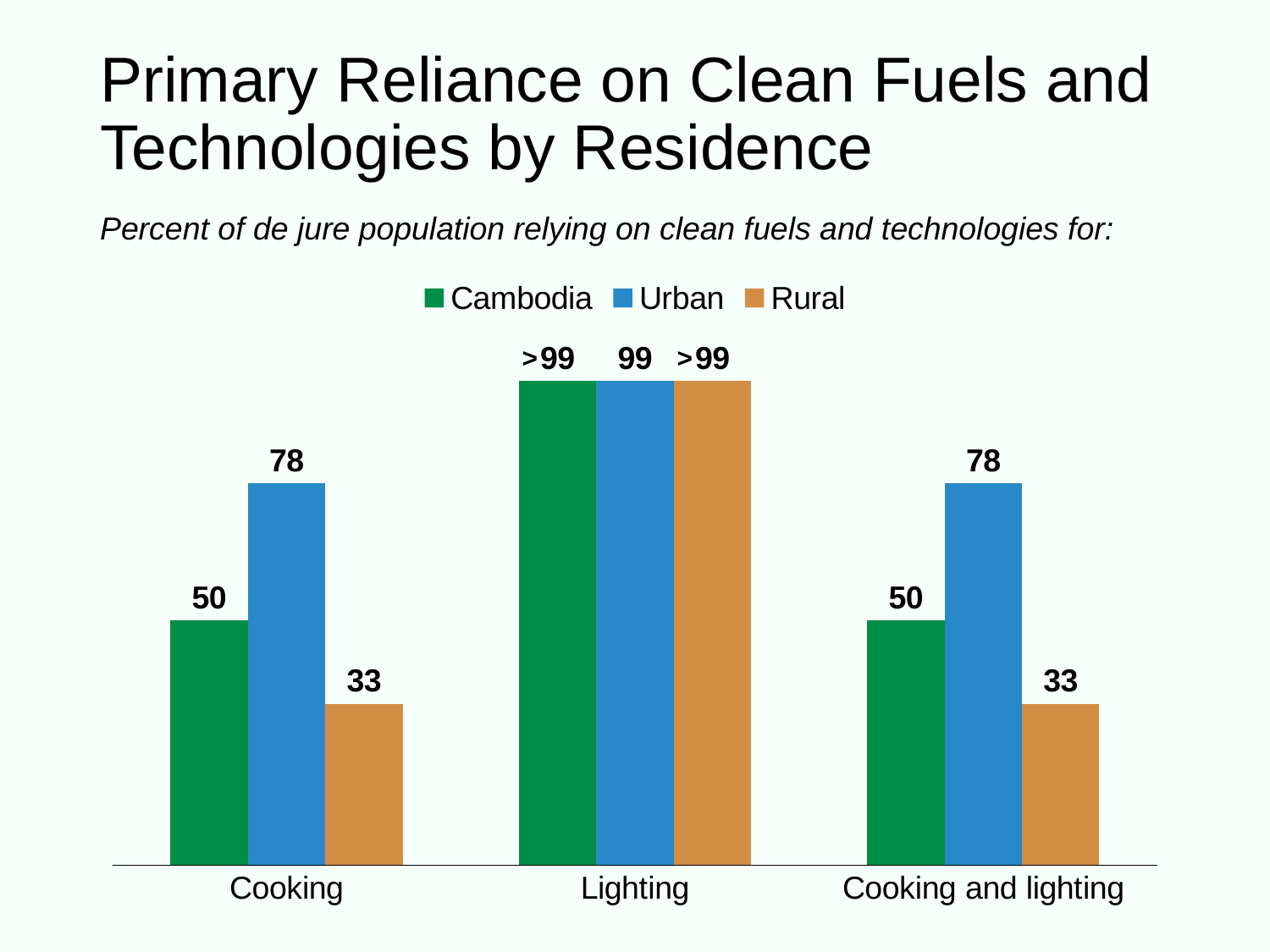

# Primary Reliance on Clean Fuels and Technologies by Residence
Percent of de jure population relying on clean fuels and technologies for:

### Chart

| Category | Cambodia | Urban | Rural |
|---|---|---|---|
| Cooking | 50.0 | 78.0 | 33.0 |
| Lighting | 99.0 | 99.0 | 99.0 |
| Cooking and lighting | 50.0 | 78.0 | 33.0 |
>
>